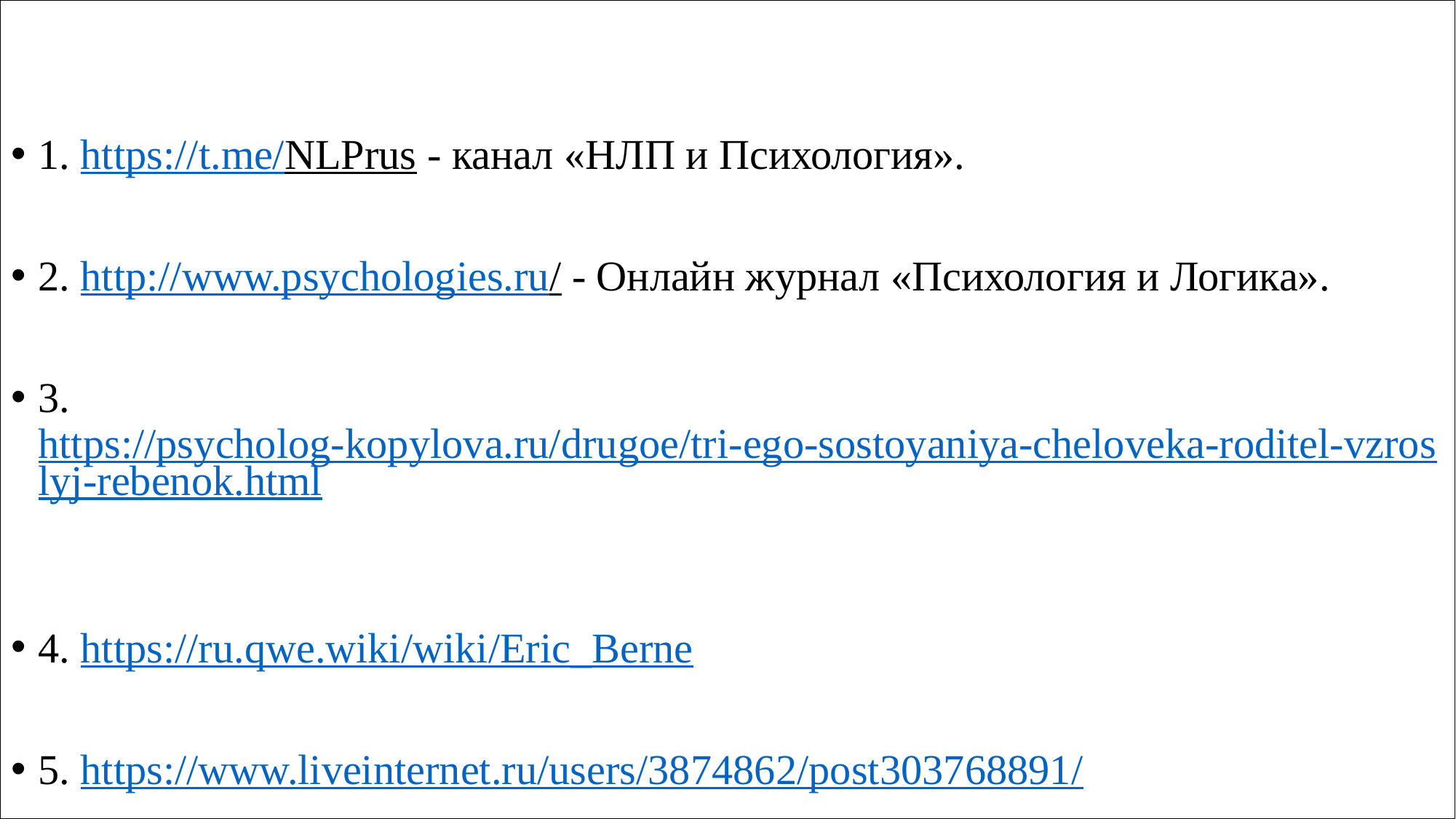

1. https://t.me/NLPrus - канал «НЛП и Психология».

2. http://www.psychologies.ru/ - Онлайн журнал «Психология и Логика».

3. https://psycholog-kopylova.ru/drugoe/tri-ego-sostoyaniya-cheloveka-roditel-vzroslyj-rebenok.html

4. https://ru.qwe.wiki/wiki/Eric_Berne

5. https://www.liveinternet.ru/users/3874862/post303768891/